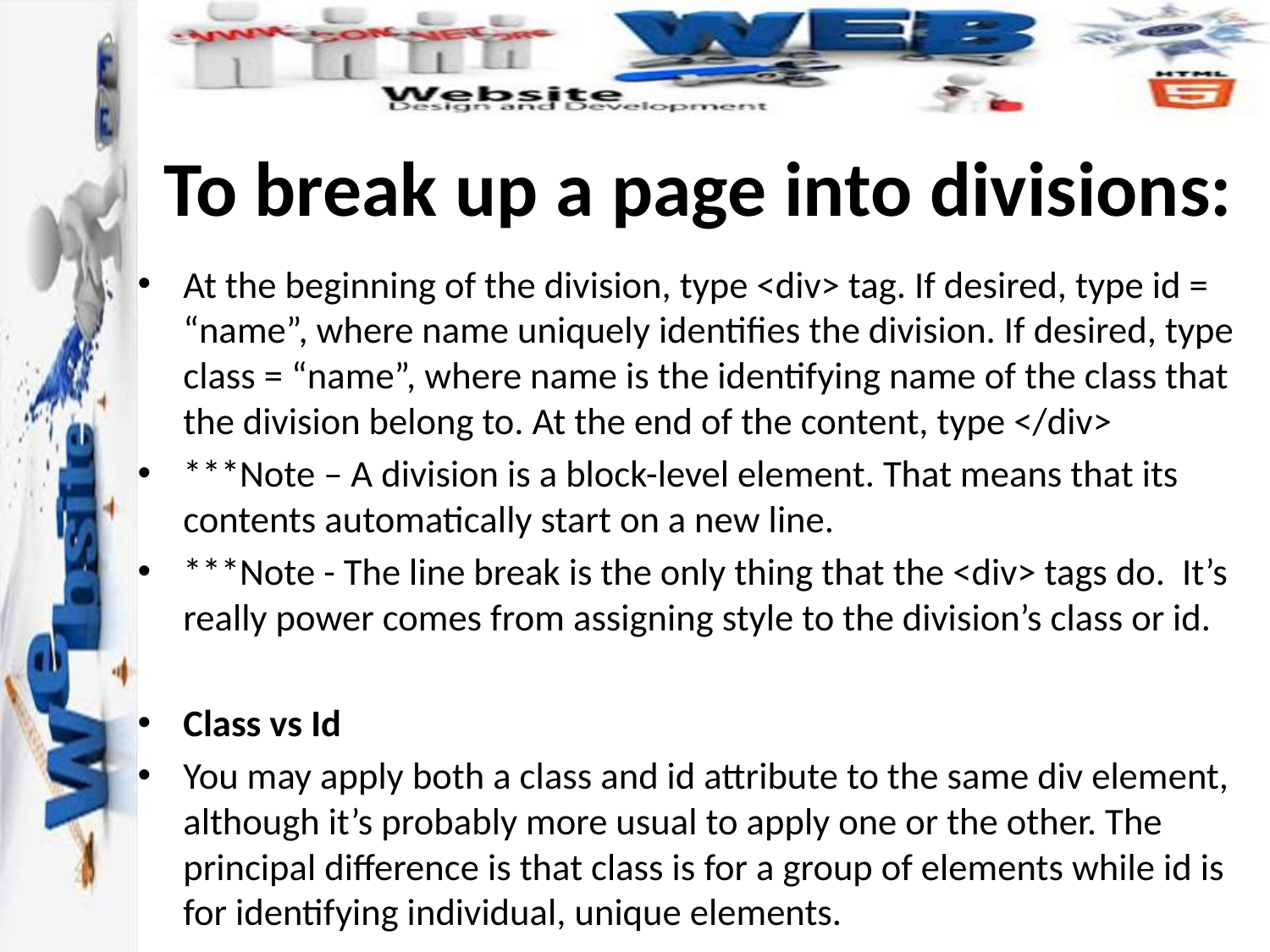

# To break up a page into divisions:
At the beginning of the division, type <div> tag. If desired, type id = “name”, where name uniquely identifies the division. If desired, type class = “name”, where name is the identifying name of the class that the division belong to. At the end of the content, type </div>
***Note – A division is a block-level element. That means that its contents automatically start on a new line.
***Note - The line break is the only thing that the <div> tags do.  It’s really power comes from assigning style to the division’s class or id.

Class vs Id
You may apply both a class and id attribute to the same div element, although it’s probably more usual to apply one or the other. The principal difference is that class is for a group of elements while id is for identifying individual, unique elements.